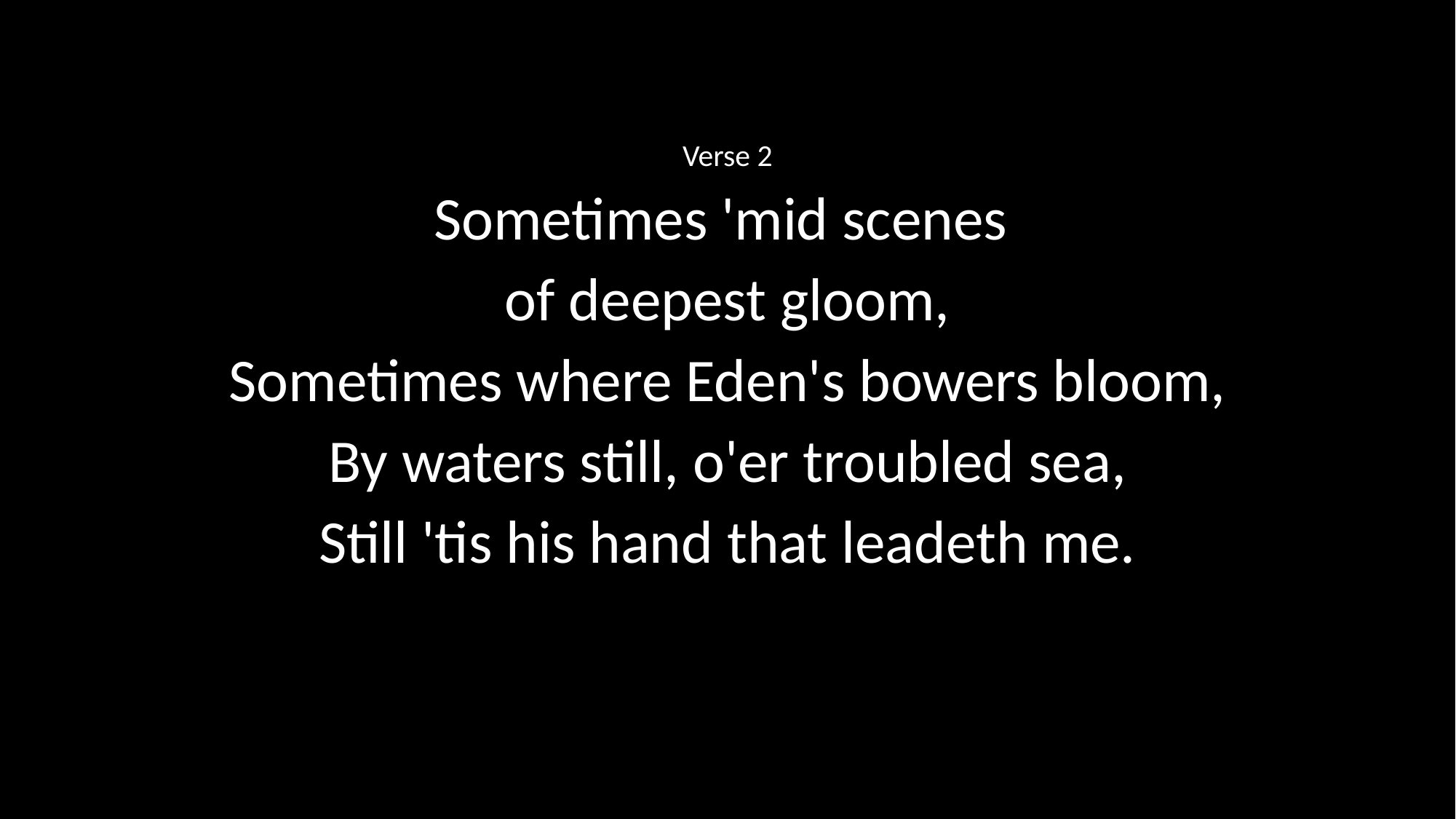

Verse 2
Sometimes 'mid scenes
of deepest gloom,
Sometimes where Eden's bowers bloom,
By waters still, o'er troubled sea,
Still 'tis his hand that leadeth me.